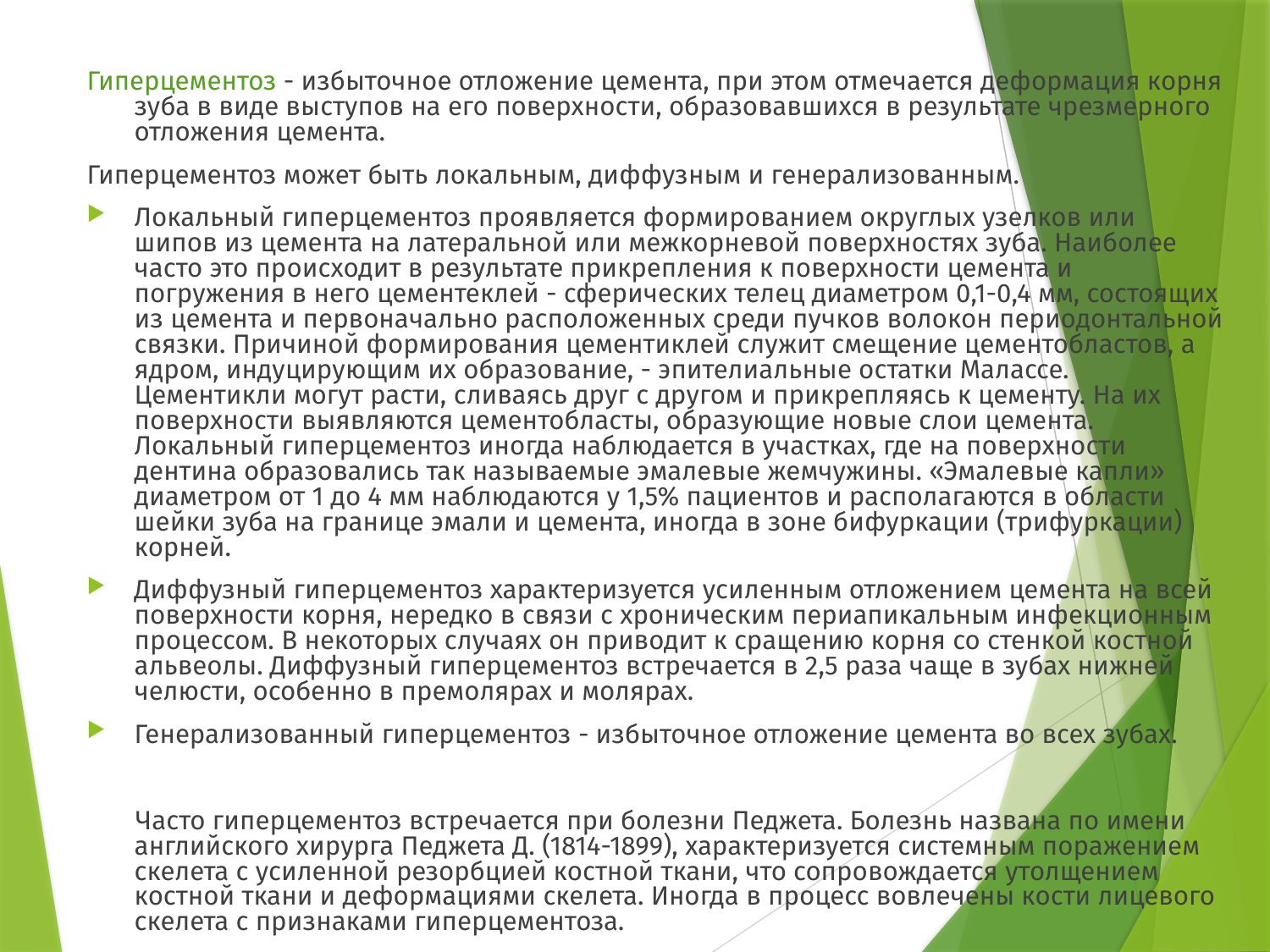

Гиперцементоз - избыточное отложение цемента, при этом отмечается деформация корня зуба в виде выступов на его поверхности, образовавшихся в результате чрезмерного отложения цемента.
Гиперцементоз может быть локальным, диффузным и генерализованным.
Локальный гиперцементоз проявляется формированием округлых узелков или шипов из цемента на латеральной или межкорневой поверхностях зуба. Наиболее часто это происходит в результате прикрепления к поверхности цемента и погружения в него цементеклей - сферических телец диаметром 0,1-0,4 мм, состоящих из цемента и первоначально расположенных среди пучков волокон периодонтальной связки. Причиной формирования цементиклей служит смещение цементобластов, а ядром, индуцирующим их образование, - эпителиальные остатки Малассе. Цементикли могут расти, сливаясь друг с другом и прикрепляясь к цементу. На их поверхности выявляются цементобласты, образующие новые слои цемента. Локальный гиперцементоз иногда наблюдается в участках, где на поверхности дентина образовались так называемые эмалевые жемчужины. «Эмалевые капли» диаметром от 1 до 4 мм наблюдаются у 1,5% пациентов и располагаются в области шейки зуба на границе эмали и цемента, иногда в зоне бифуркации (трифуркации) корней.
Диффузный гиперцементоз характеризуется усиленным отложением цемента на всей поверхности корня, нередко в связи с хроническим периапикальным инфекционным процессом. В некоторых случаях он приводит к сращению корня со стенкой костной альвеолы. Диффузный гиперцементоз встречается в 2,5 раза чаще в зубах нижней челюсти, особенно в премолярах и молярах.
Генерализованный гиперцементоз - избыточное отложение цемента во всех зубах.

       Часто гиперцементоз встречается при болезни Педжета. Болезнь названа по имени английского хирурга Педжета Д. (1814-1899), характеризуется системным поражением скелета с усиленной резорбцией костной ткани, что сопровождается утолщением костной ткани и деформациями скелета. Иногда в процесс вовлечены кости лицевого скелета с признаками гиперцементоза.